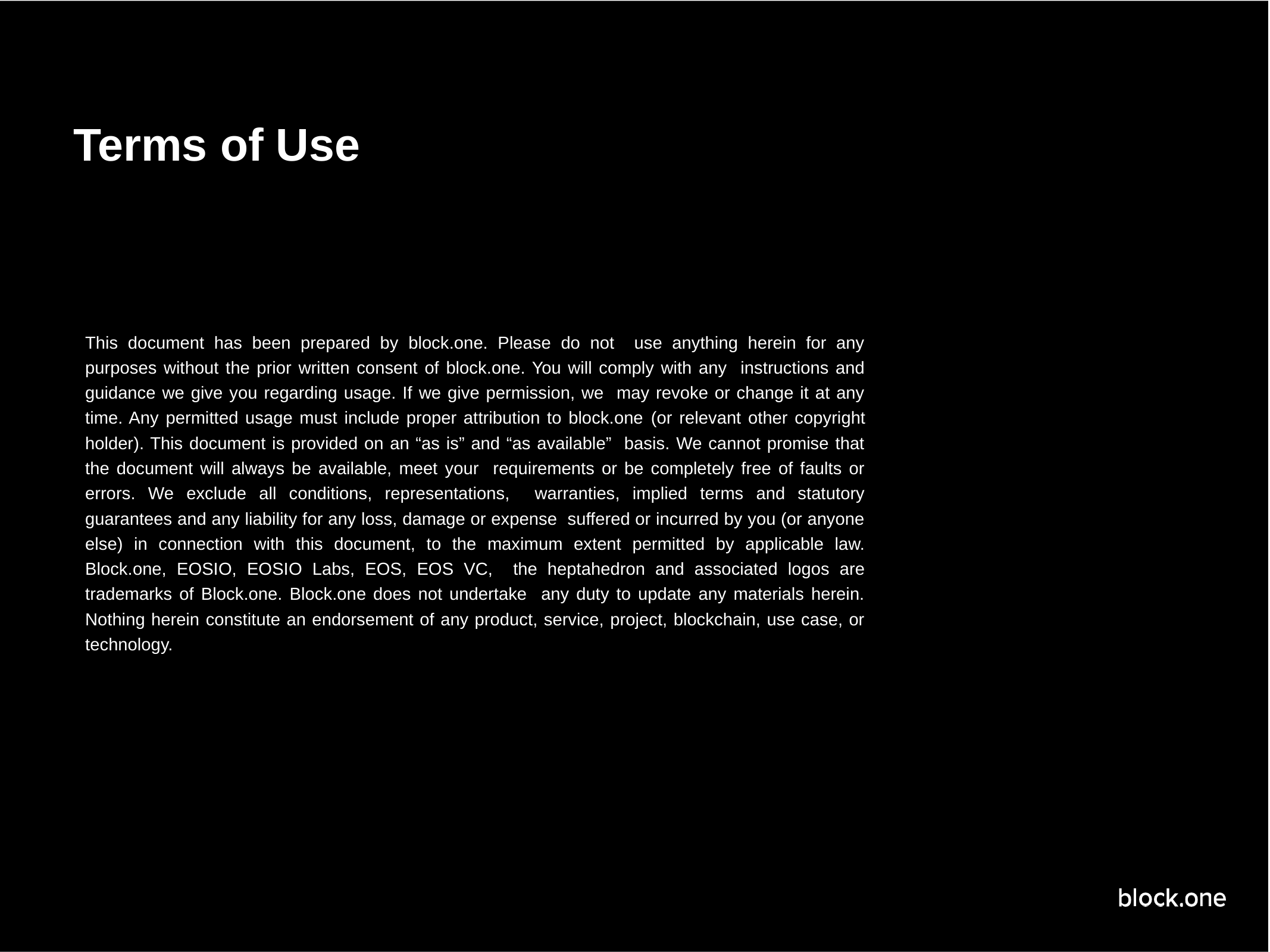

# Terms of Use
This document has been prepared by block.one. Please do not  use anything herein for any purposes without the prior written consent of block.one. You will comply with any  instructions and guidance we give you regarding usage. If we give permission, we  may revoke or change it at any time. Any permitted usage must include proper attribution to block.one (or relevant other copyright holder). This document is provided on an “as is” and “as available”  basis. We cannot promise that the document will always be available, meet your  requirements or be completely free of faults or errors. We exclude all conditions, representations,  warranties, implied terms and statutory guarantees and any liability for any loss, damage or expense  suffered or incurred by you (or anyone else) in connection with this document, to the maximum extent permitted by applicable law. Block.one, EOSIO, EOSIO Labs, EOS, EOS VC,  the heptahedron and associated logos are trademarks of Block.one. Block.one does not undertake  any duty to update any materials herein. Nothing herein constitute an endorsement of any product, service, project, blockchain, use case, or technology.